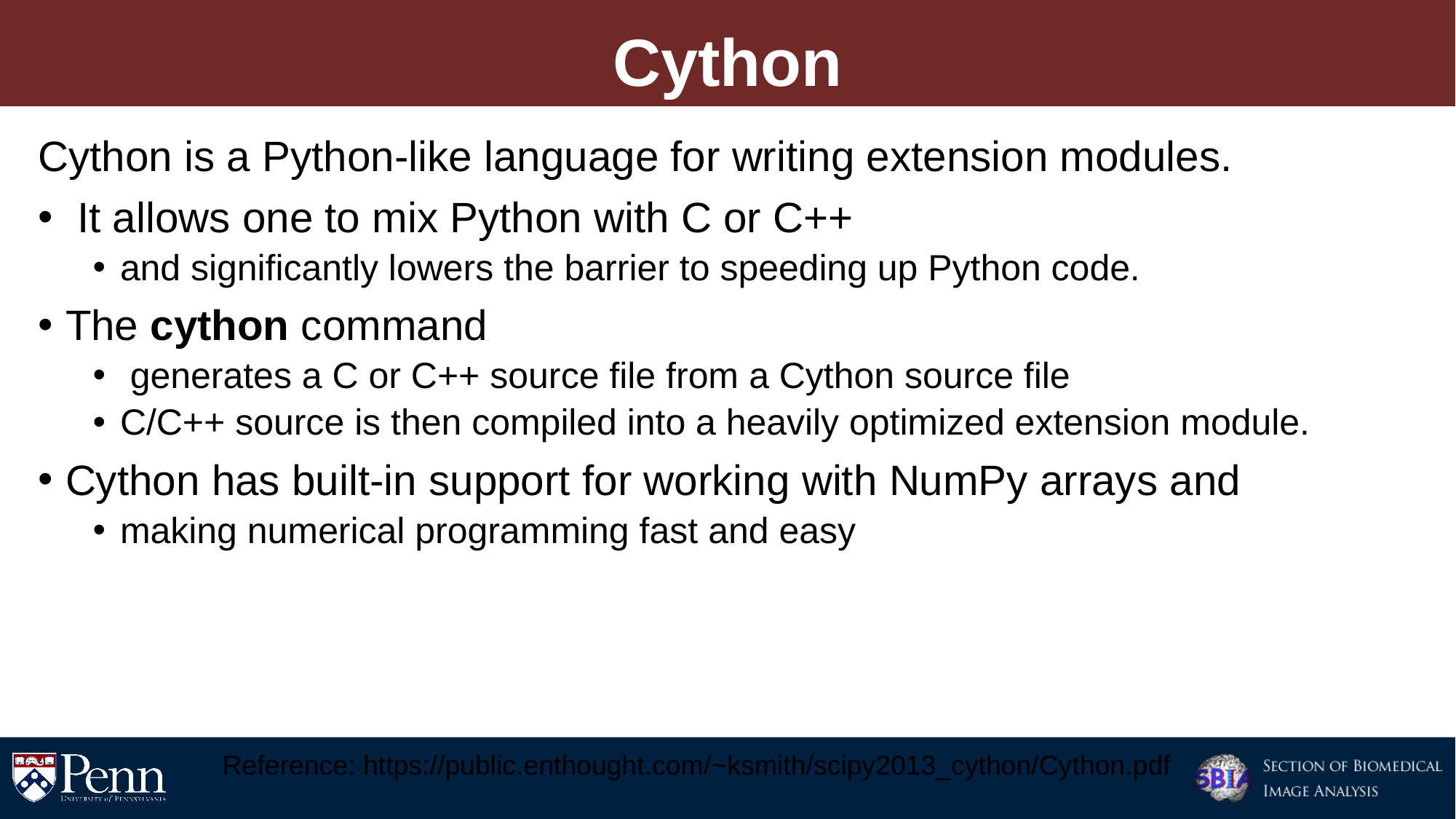

# Cython
Cython is a Python-like language for writing extension modules.
 It allows one to mix Python with C or C++
and significantly lowers the barrier to speeding up Python code.
The cython command
 generates a C or C++ source file from a Cython source file
C/C++ source is then compiled into a heavily optimized extension module.
Cython has built-in support for working with NumPy arrays and
making numerical programming fast and easy
Reference: https://public.enthought.com/~ksmith/scipy2013_cython/Cython.pdf